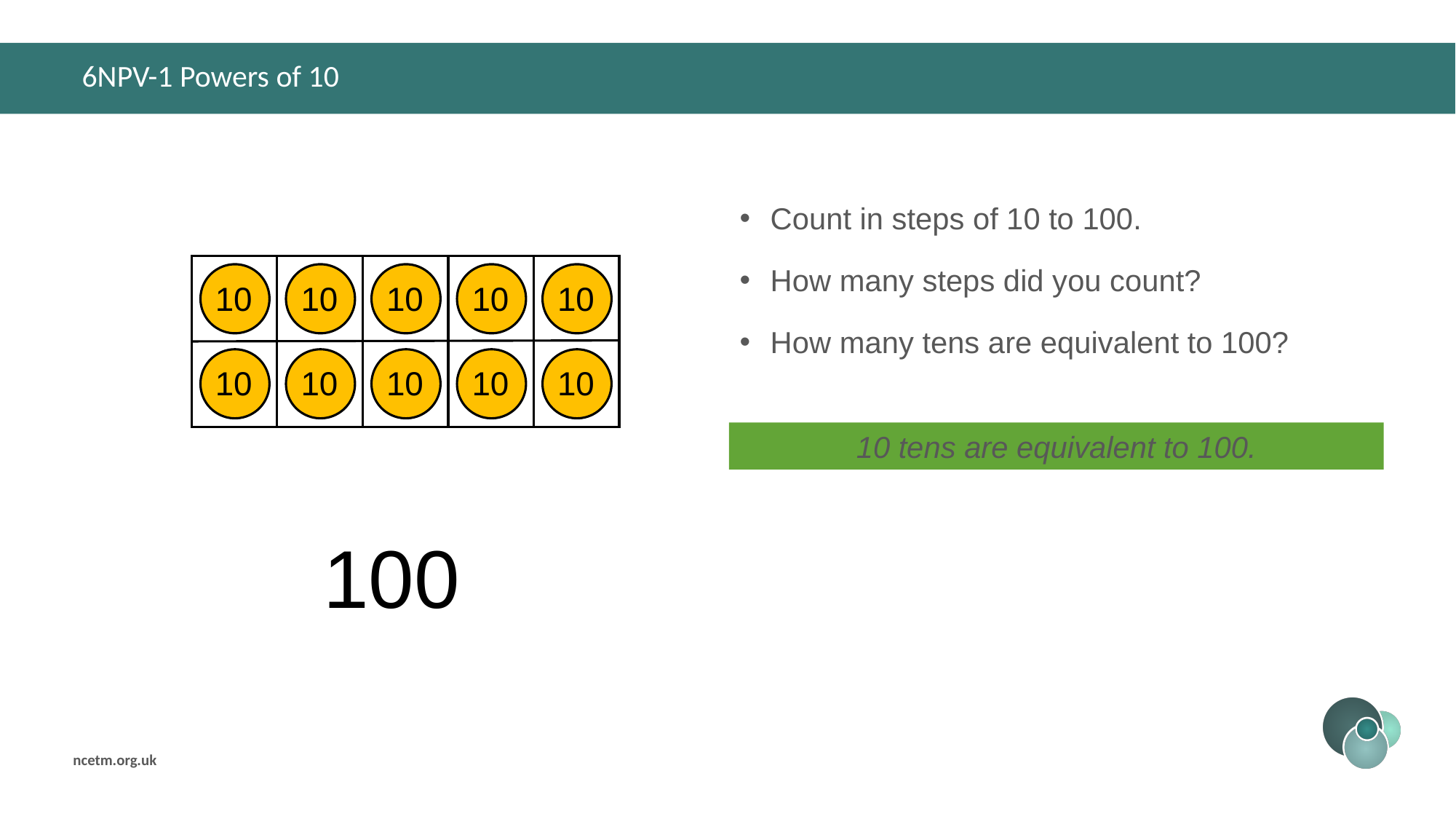

# 6NPV-1 Powers of 10

Count in steps of 10 to 100.
How many steps did you count?
How many tens are equivalent to 100?

10

10

10

10

10

10

10

10

10

10
10 tens are equivalent to 100.
100